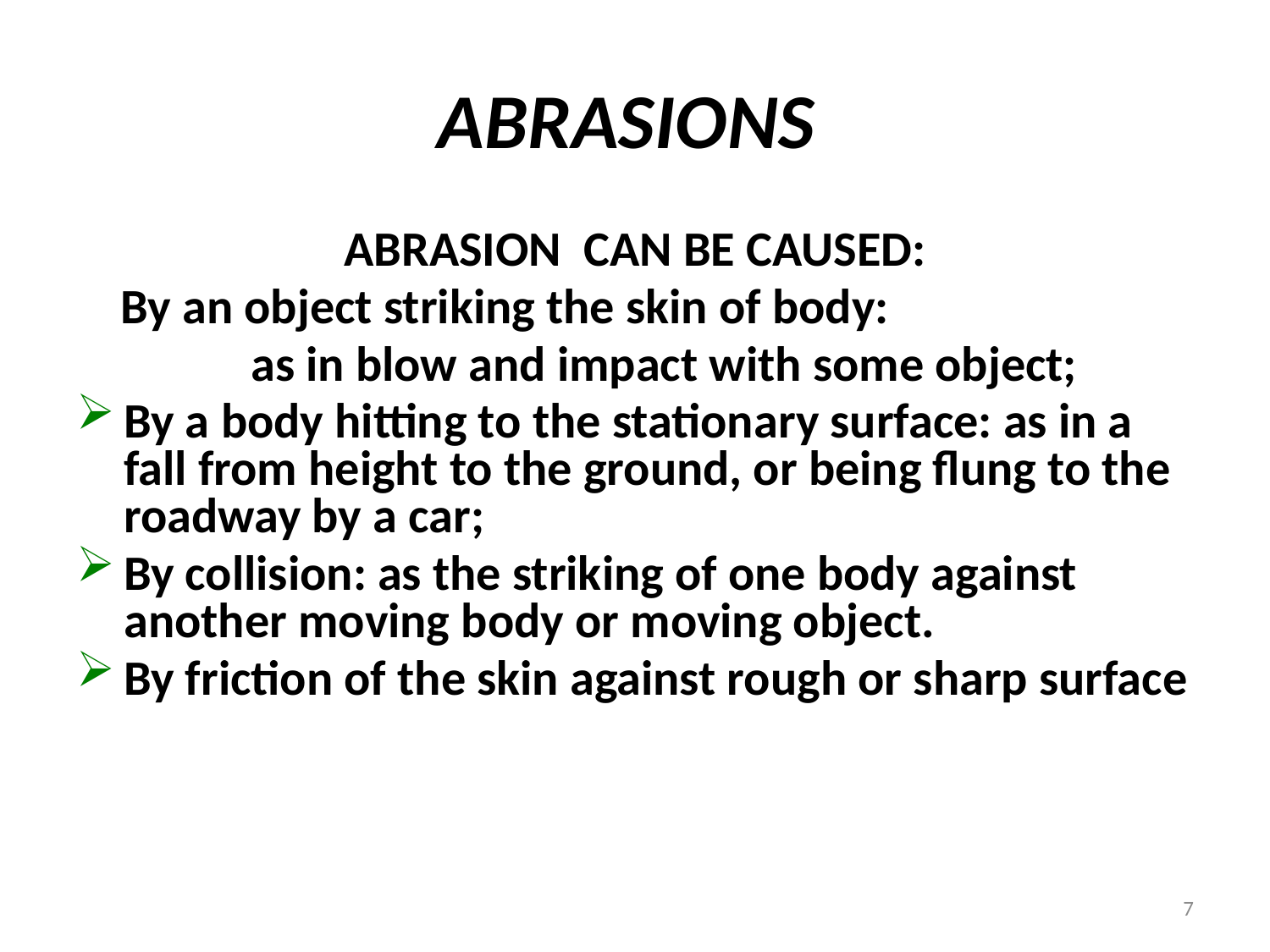

# ABRASIONS
ABRASION  CAN BE CAUSED:
    By an object striking the skin of body:
		as in blow and impact with some object;
By a body hitting to the stationary surface: as in a fall from height to the ground, or being flung to the roadway by a car;
By collision: as the striking of one body against another moving body or moving object.
By friction of the skin against rough or sharp surface

7